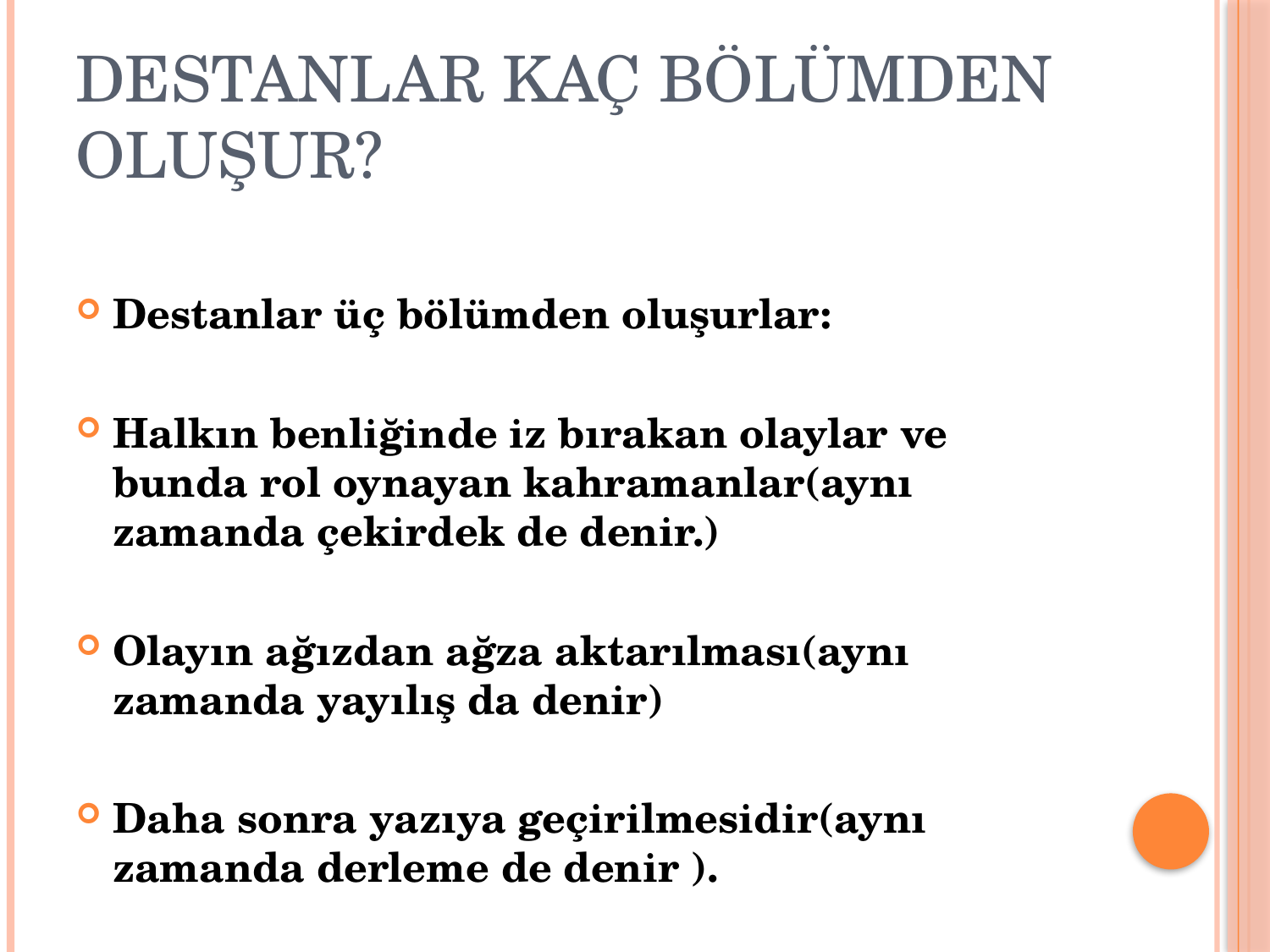

# Destanlar kaç bölümden oluşur?

Destanlar üç bölümden oluşurlar:

Halkın benliğinde iz bırakan olaylar ve bunda rol oynayan kahramanlar(aynı zamanda çekirdek de denir.)

Olayın ağızdan ağza aktarılması(aynı zamanda yayılış da denir)

Daha sonra yazıya geçirilmesidir(aynı zamanda derleme de denir ).